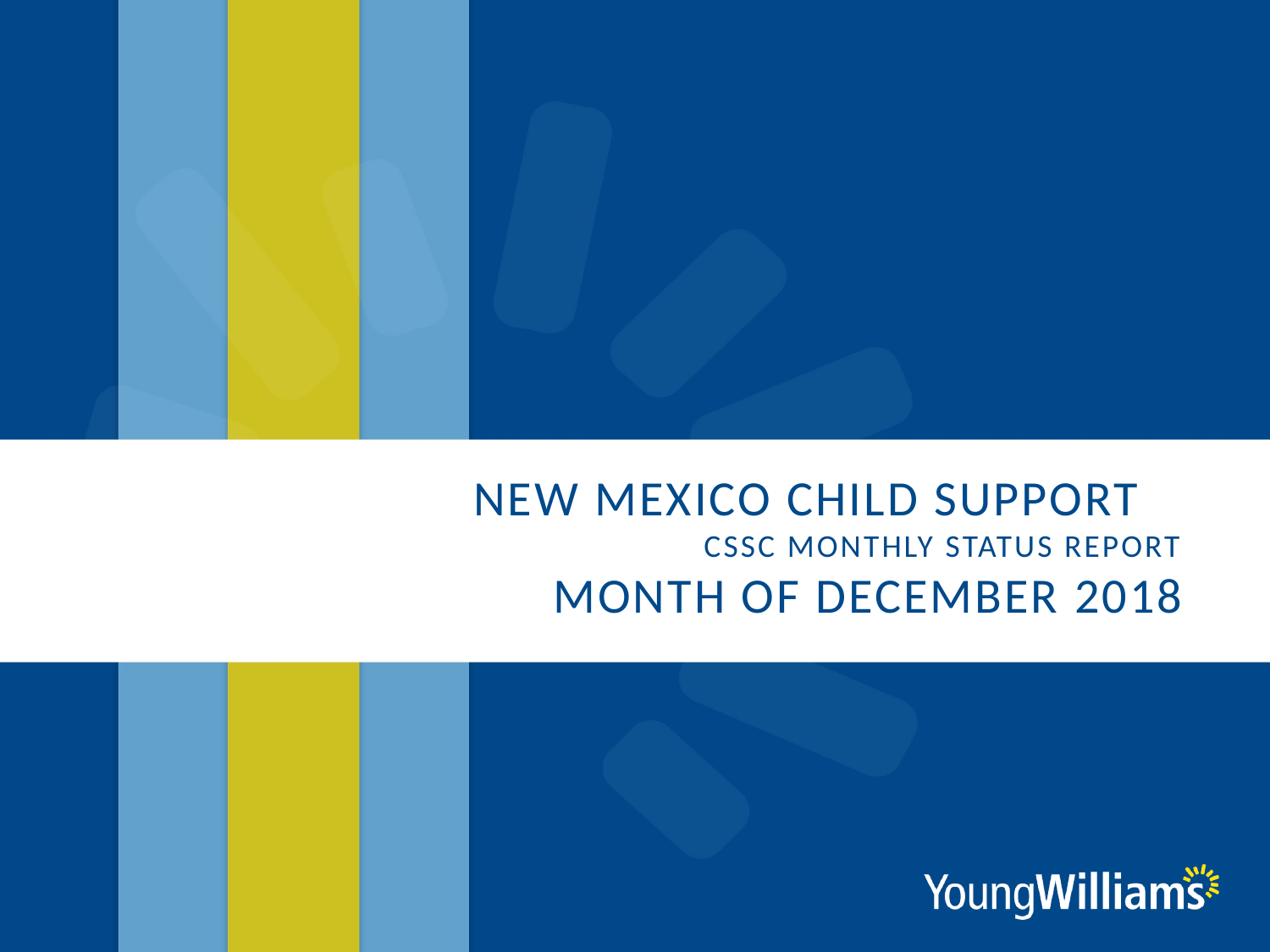

# New Mexico Child Support CSSC Monthly Status Report Month of December 2018